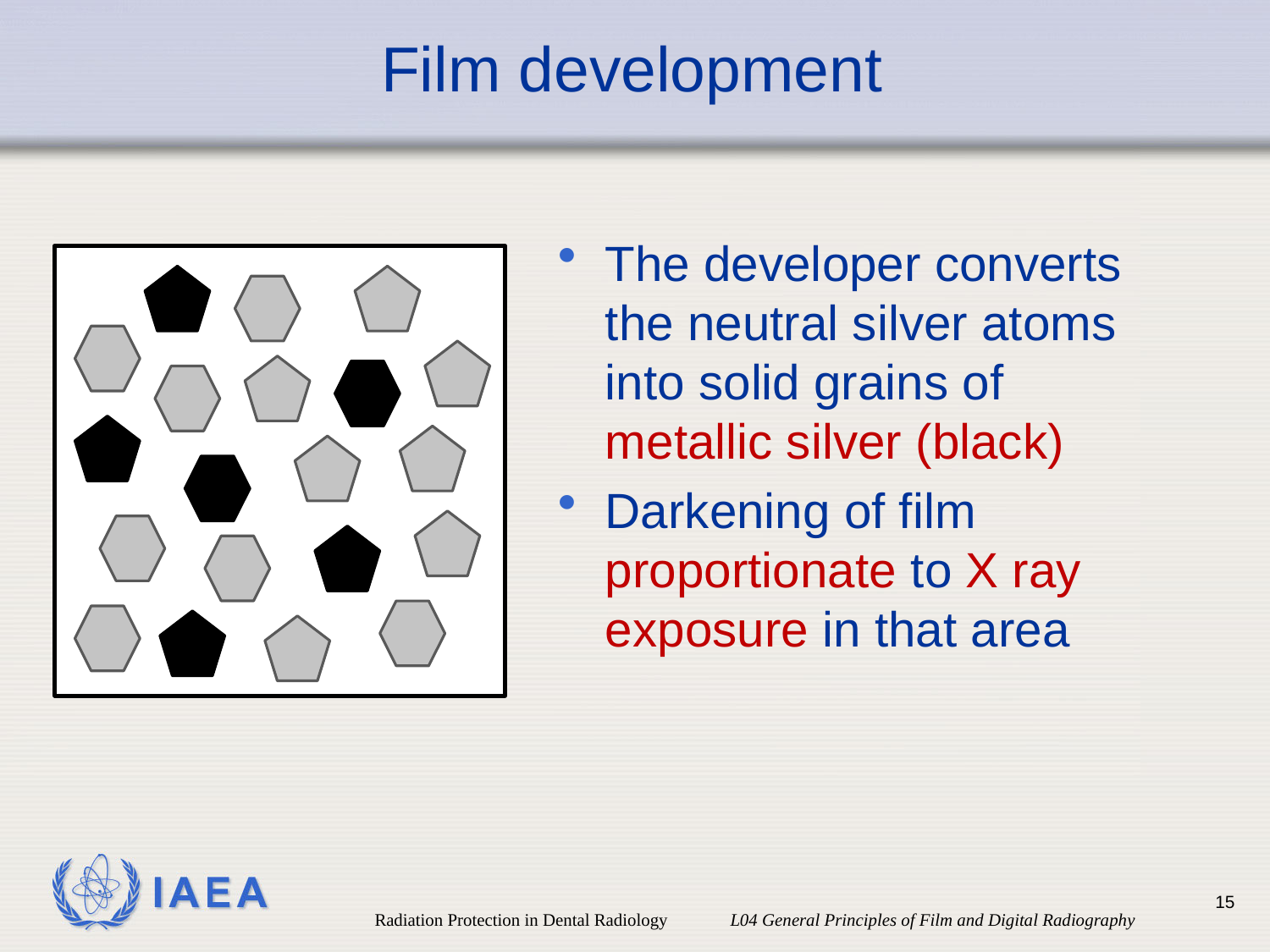

# Film development

The developer converts the neutral silver atoms into solid grains of metallic silver (black)
Darkening of film proportionate to X ray exposure in that area

15
Radiation Protection in Dental Radiology              L04 General Principles of Film and Digital Radiography